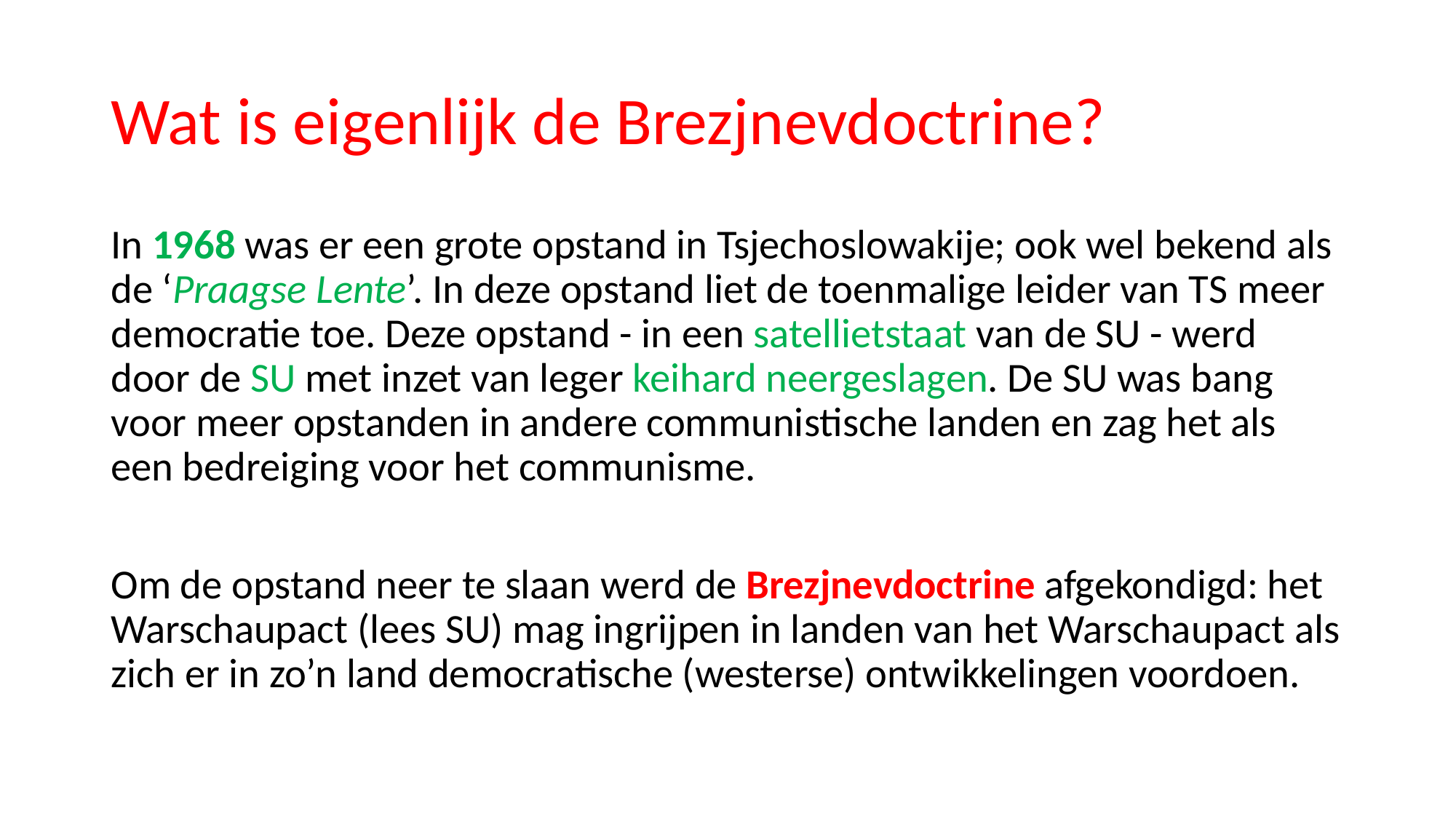

# Wat is eigenlijk de Brezjnevdoctrine?
In 1968 was er een grote opstand in Tsjechoslowakije; ook wel bekend als de ‘Praagse Lente’. In deze opstand liet de toenmalige leider van TS meer democratie toe. Deze opstand - in een satellietstaat van de SU - werd door de SU met inzet van leger keihard neergeslagen. De SU was bang voor meer opstanden in andere communistische landen en zag het als een bedreiging voor het communisme.

Om de opstand neer te slaan werd de Brezjnevdoctrine afgekondigd: het Warschaupact (lees SU) mag ingrijpen in landen van het Warschaupact als zich er in zo’n land democratische (westerse) ontwikkelingen voordoen.